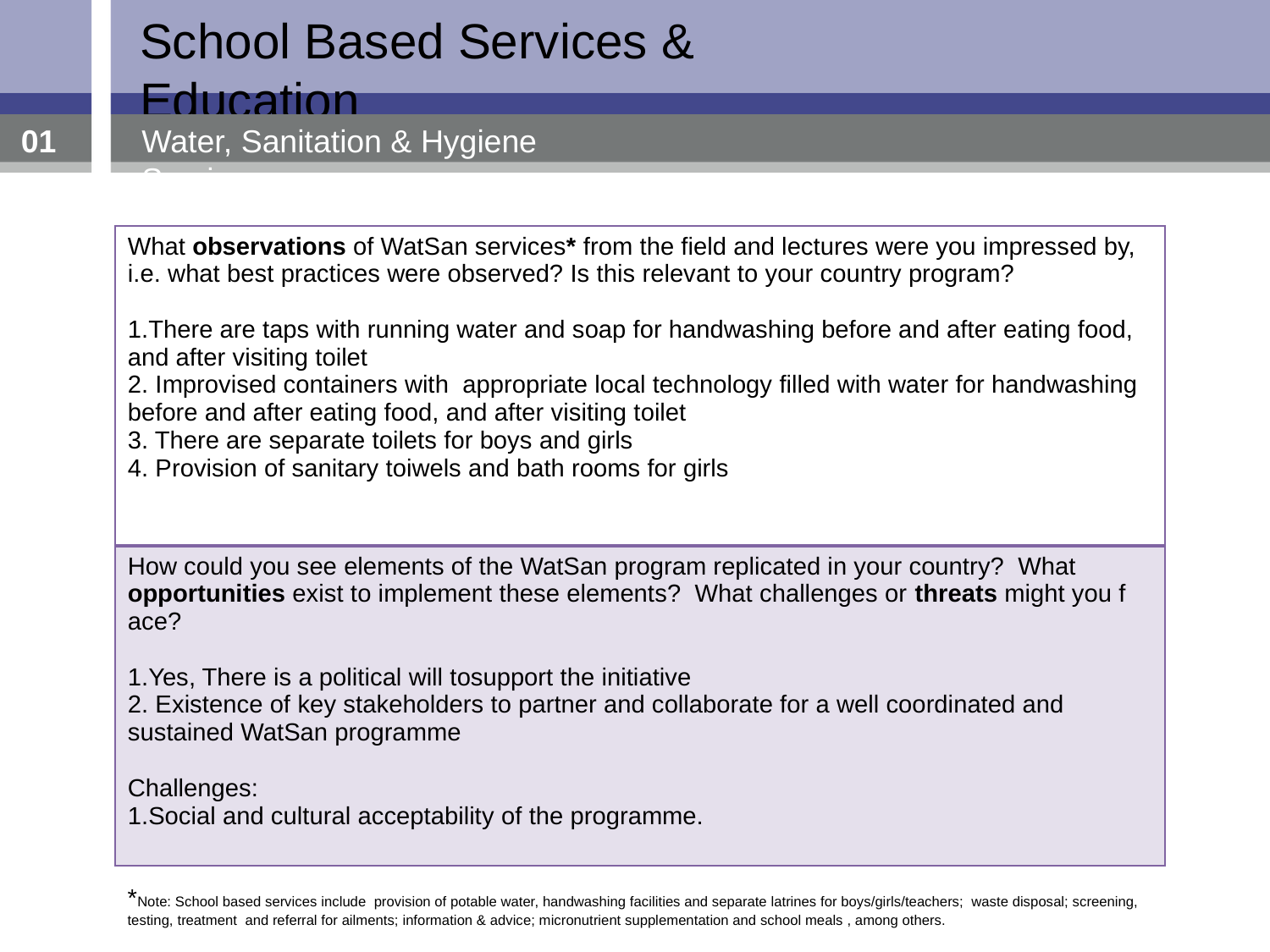

School Based Services & Education

01
Water, Sanitation & Hygiene Services
| What observations of WatSan services\* from the field and lectures were you impressed by, i.e. what best practices were observed? Is this relevant to your country program? 1.There are taps with running water and soap for handwashing before and after eating food, and after visiting toilet 2. Improvised containers with appropriate local technology filled with water for handwashing before and after eating food, and after visiting toilet 3. There are separate toilets for boys and girls 4. Provision of sanitary toiwels and bath rooms for girls |
| --- |
| How could you see elements of the WatSan program replicated in your country? What opportunities exist to implement these elements? What challenges or threats might you f ace? 1.Yes, There is a political will tosupport the initiative 2. Existence of key stakeholders to partner and collaborate for a well coordinated and sustained WatSan programme Challenges: 1.Social and cultural acceptability of the programme. |
*Note: School based services include  provision of potable water, handwashing facilities and separate latrines for boys/girls/teachers;  waste disposal; screening, testing, treatment  and referral for ailments; information & advice; micronutrient supplementation and school meals , among others.